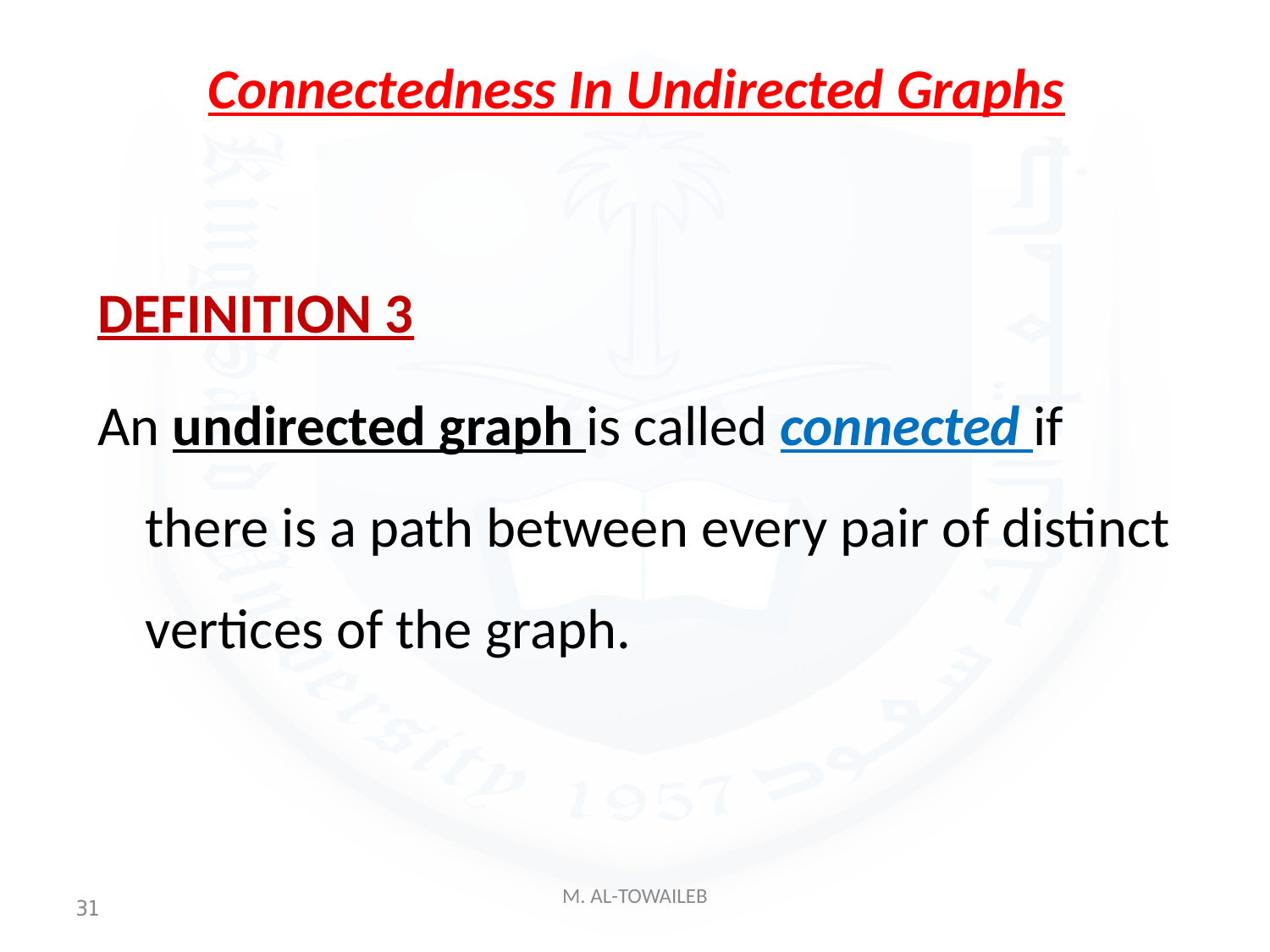

# Connectedness In Undirected Graphs
DEFINITION 3
An undirected graph is called connected if there is a path between every pair of distinct vertices of the graph.
31
M. AL-TOWAILEB